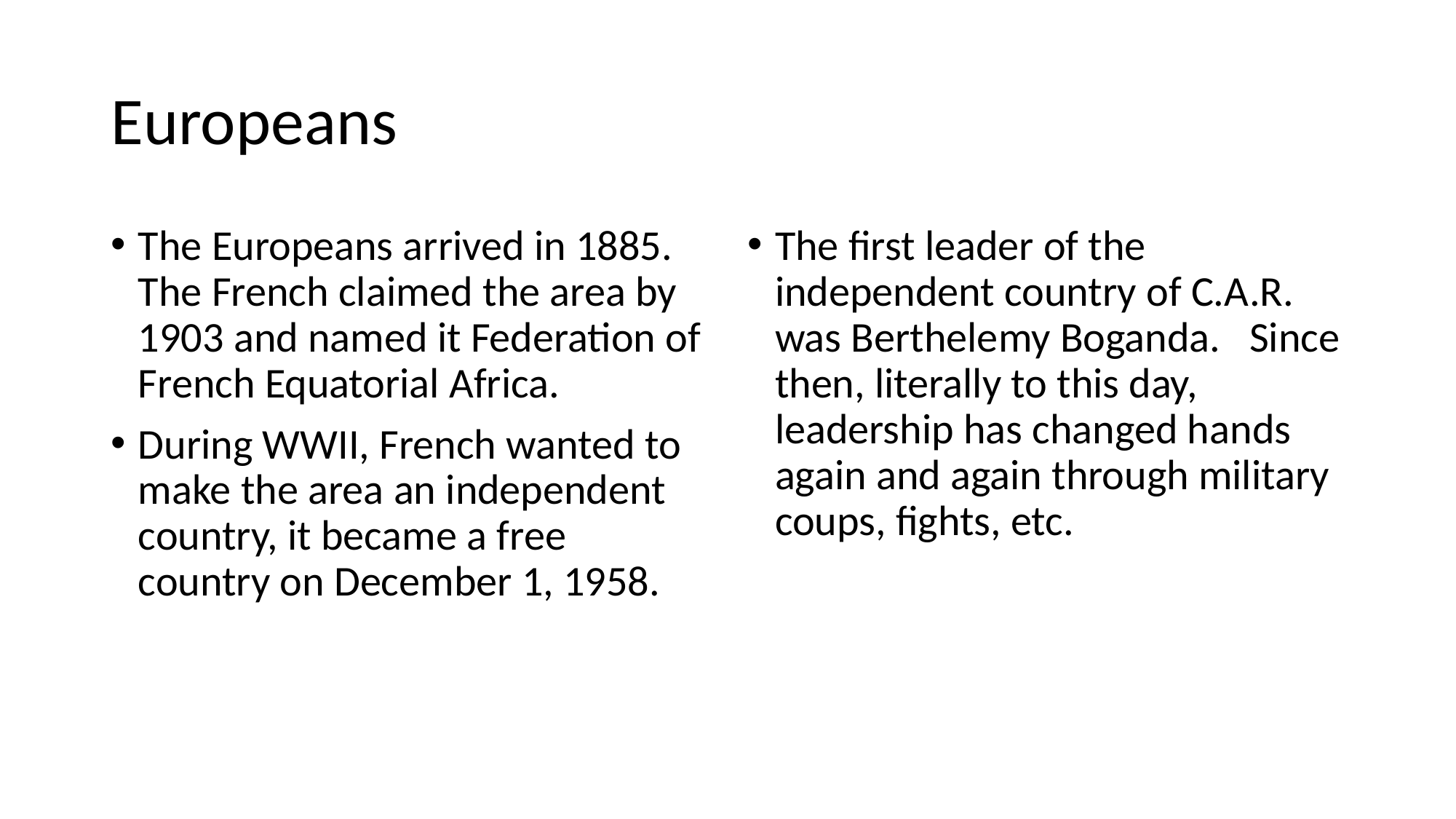

# Europeans
The Europeans arrived in 1885.  The French claimed the area by 1903 and named it Federation of French Equatorial Africa.
During WWII, French wanted to make the area an independent country, it became a free country on December 1, 1958.
The first leader of the independent country of C.A.R. was Berthelemy Boganda.   Since then, literally to this day, leadership has changed hands again and again through military coups, fights, etc.